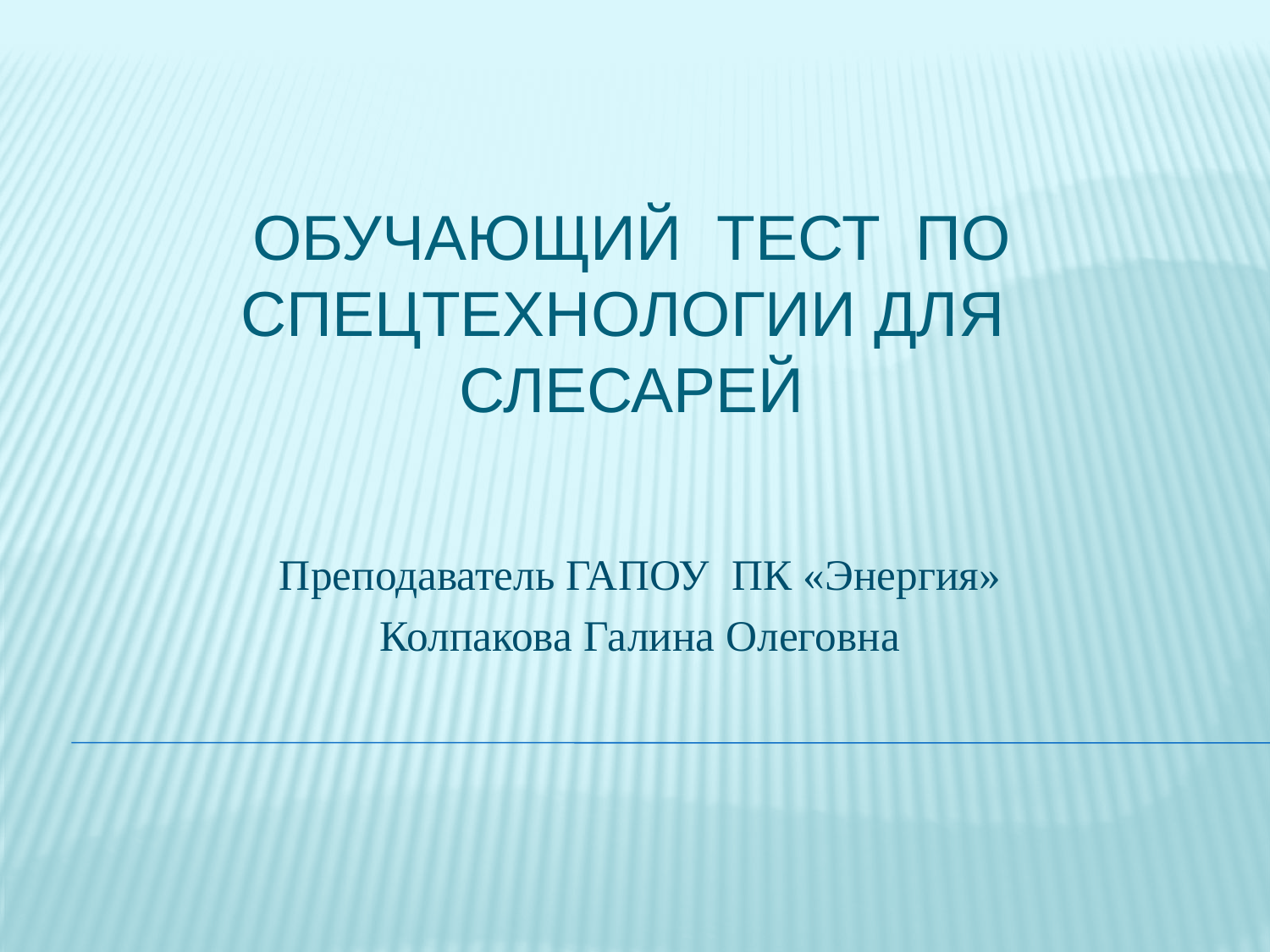

# Обучающий  тест  по спецтехнологии для  слесарей
Преподаватель ГАПОУ  ПК «Энергия»
Колпакова Галина Олеговна